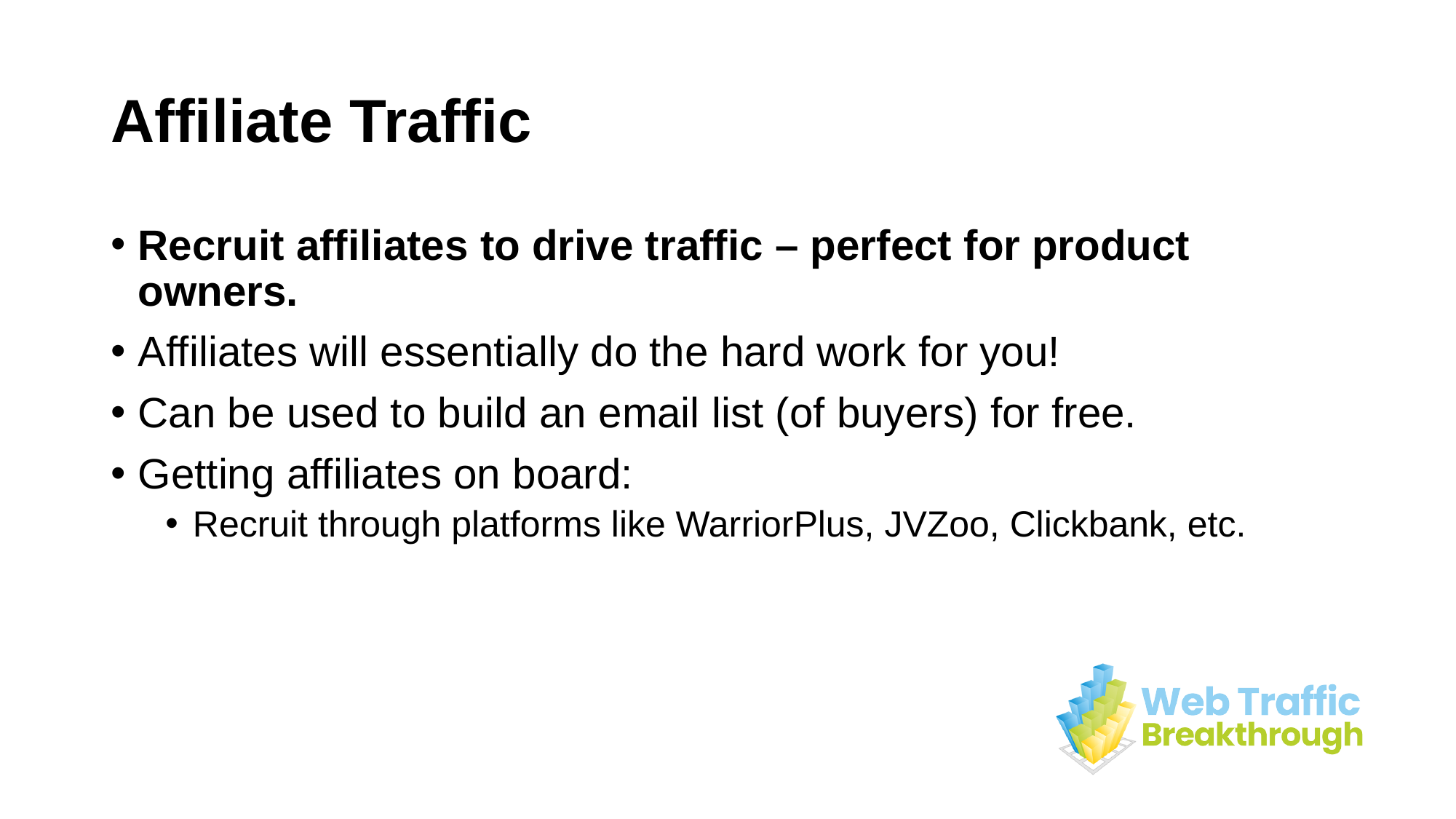

# Affiliate Traffic
Recruit affiliates to drive traffic – perfect for product owners.
Affiliates will essentially do the hard work for you!
Can be used to build an email list (of buyers) for free.
Getting affiliates on board:
Recruit through platforms like WarriorPlus, JVZoo, Clickbank, etc.